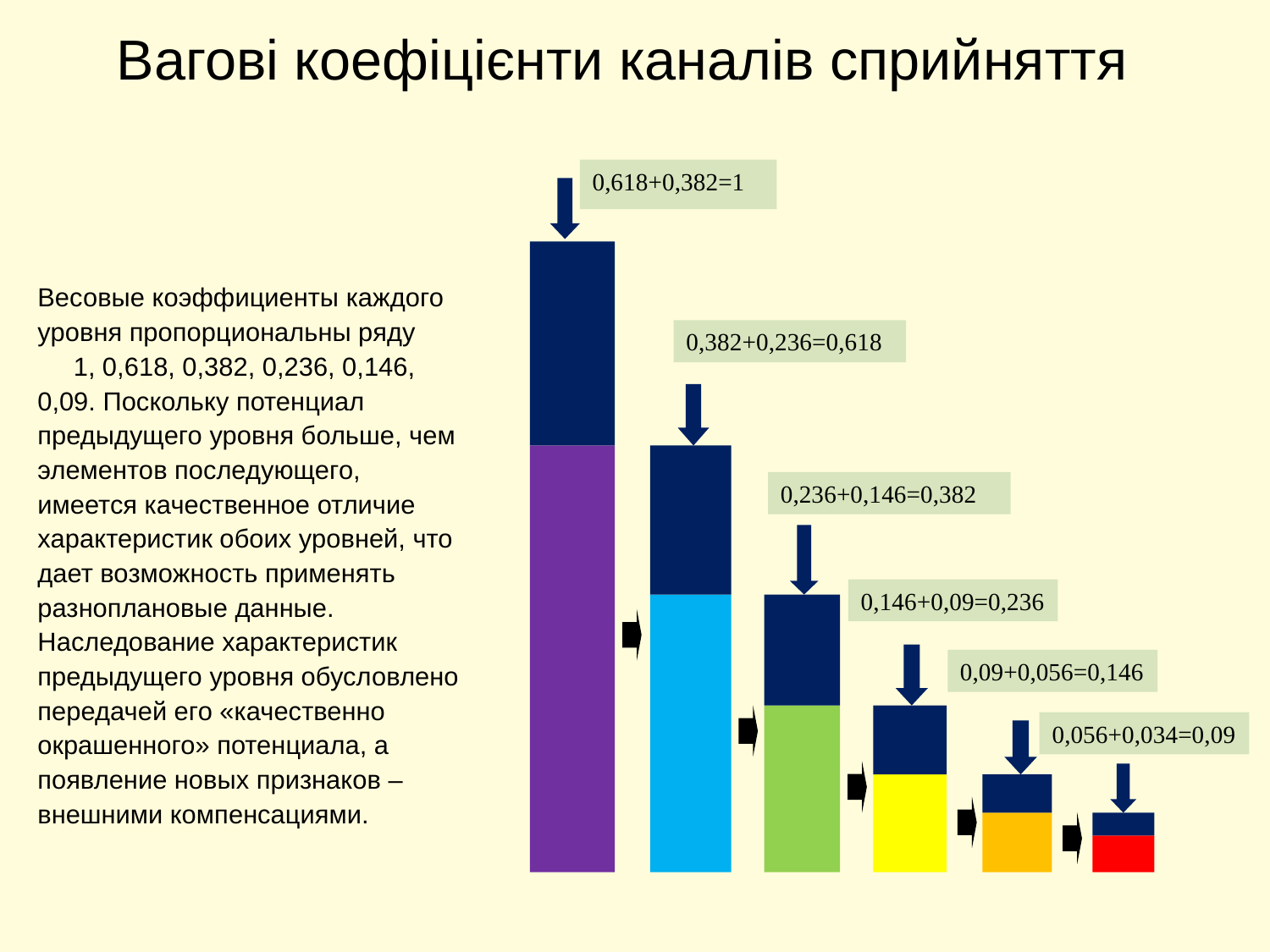

# Вагові коефіцієнти каналів сприйняття

Весовые коэффициенты каждого уровня пропорциональны ряду            1, 0,618, 0,382, 0,236, 0,146, 0,09. Поскольку потенциал предыдущего уровня больше, чем элементов последующего, имеется качественное отличие характеристик обоих уровней, что дает возможность применять разноплановые данные. Наследование характеристик предыдущего уровня обусловлено передачей его «качественно окрашенного» потенциала, а появление новых признаков – внешними компенсациями.

0,618+0,382=1

0,382+0,236=0,618

0,236+0,146=0,382

0,146+0,09=0,236

0,09+0,056=0,146

0,056+0,034=0,09